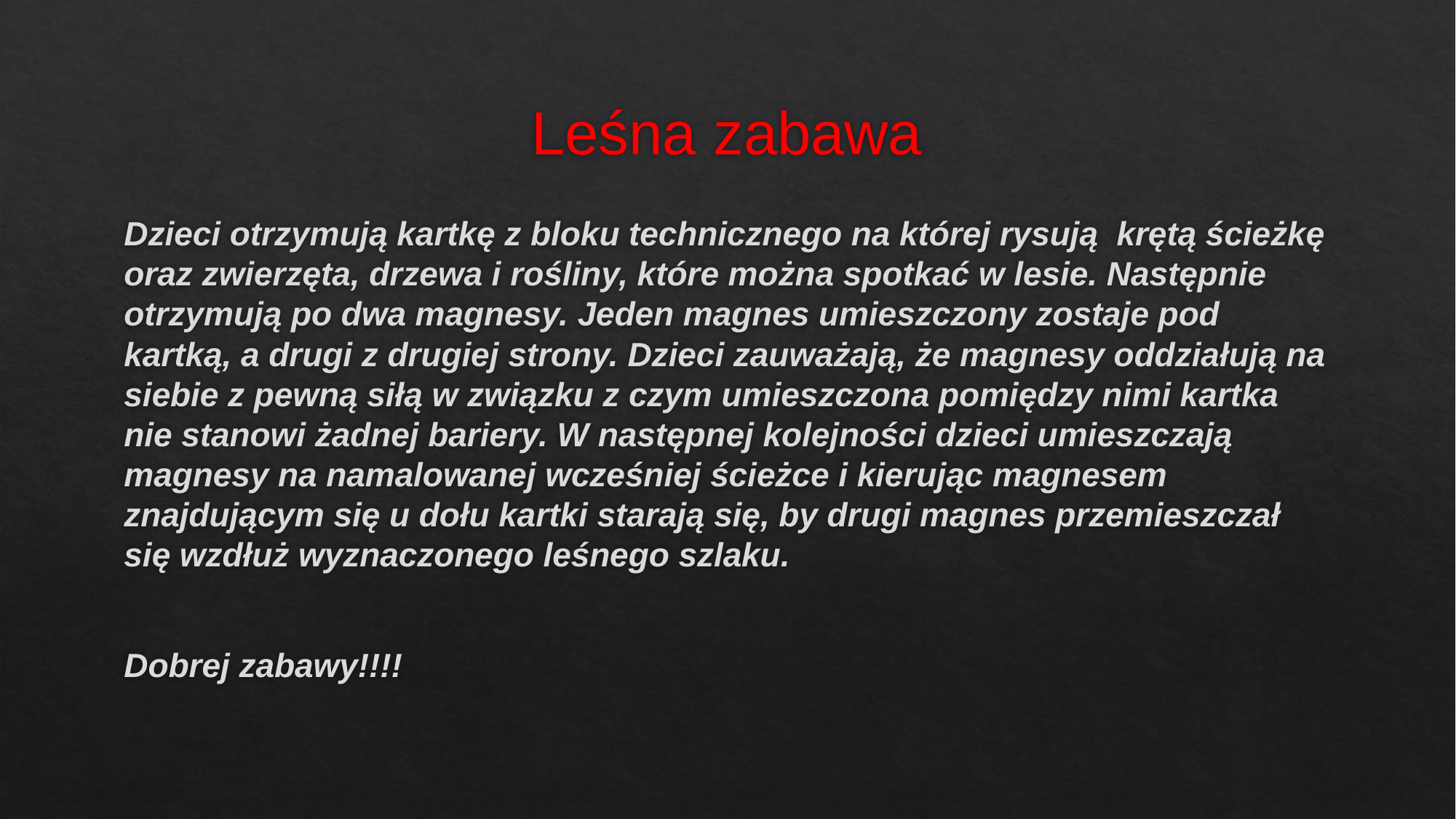

# Leśna zabawa
Dzieci otrzymują kartkę z bloku technicznego na której rysują  krętą ścieżkę oraz zwierzęta, drzewa i rośliny, które można spotkać w lesie. Następnie otrzymują po dwa magnesy. Jeden magnes umieszczony zostaje pod kartką, a drugi z drugiej strony. Dzieci zauważają, że magnesy oddziałują na siebie z pewną siłą w związku z czym umieszczona pomiędzy nimi kartka nie stanowi żadnej bariery. W następnej kolejności dzieci umieszczają magnesy na namalowanej wcześniej ścieżce i kierując magnesem znajdującym się u dołu kartki starają się, by drugi magnes przemieszczał się wzdłuż wyznaczonego leśnego szlaku.

Dobrej zabawy!!!!